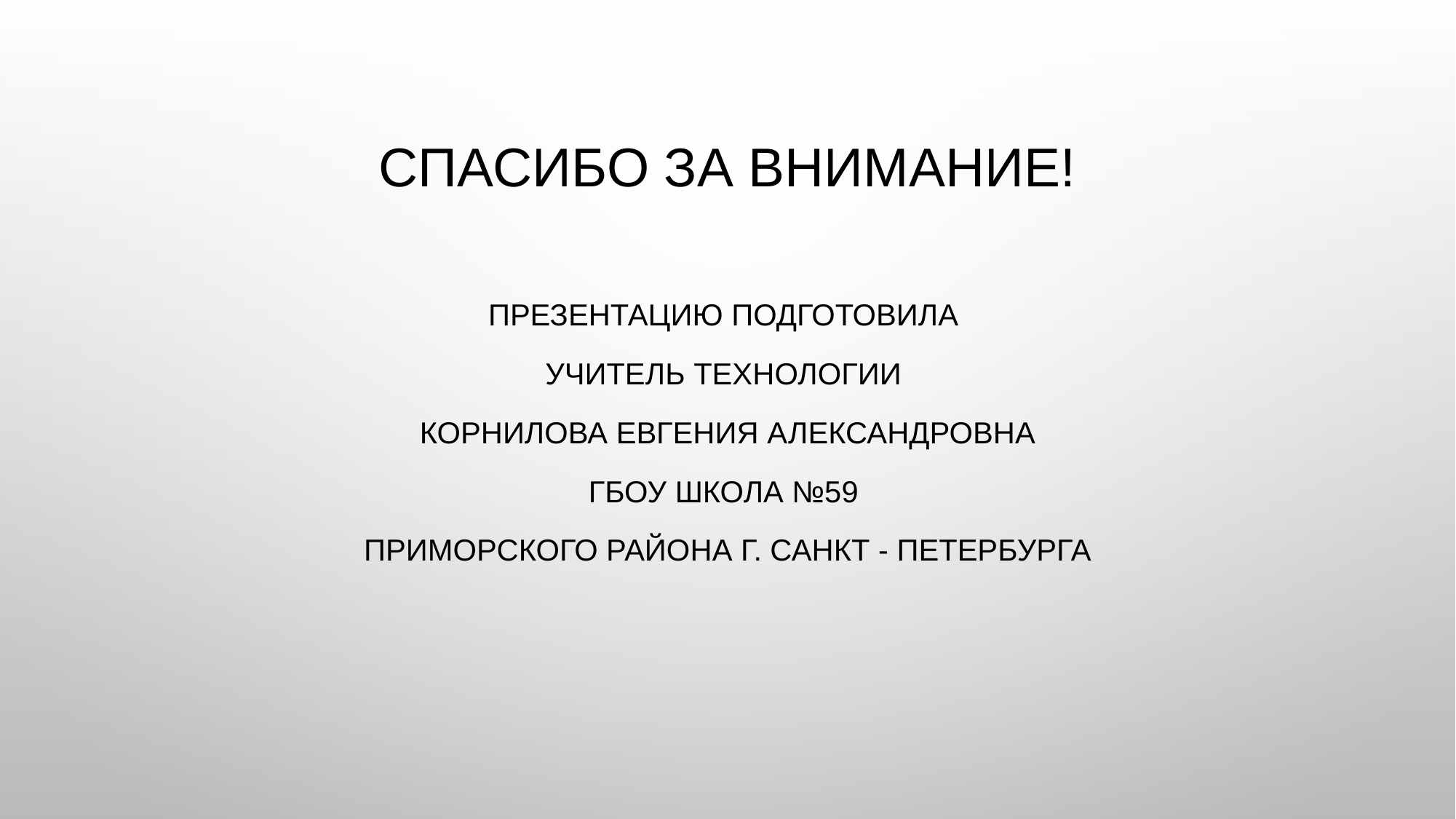

# Спасибо за внимание!
Презентацию подготовила
Учитель технологии
Корнилова Евгения Александровна
ГБОУ школа №59
Приморского района г. Санкт - Петербурга